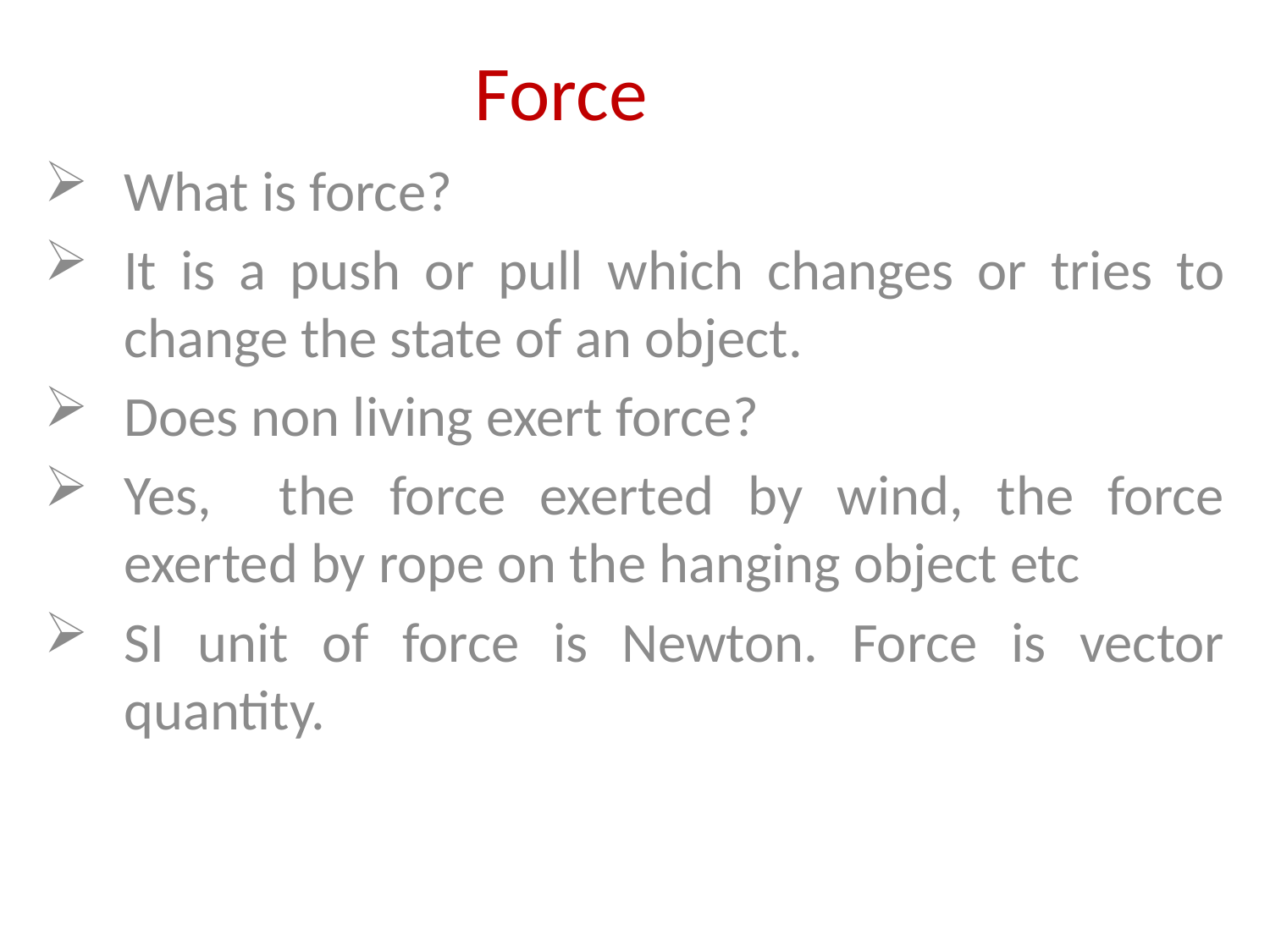

# Force
What is force?
It is a push or pull which changes or tries to change the state of an object.
Does non living exert force?
Yes,  the force exerted by wind, the force exerted by rope on the hanging object etc
SI unit of force is Newton. Force is vector quantity.